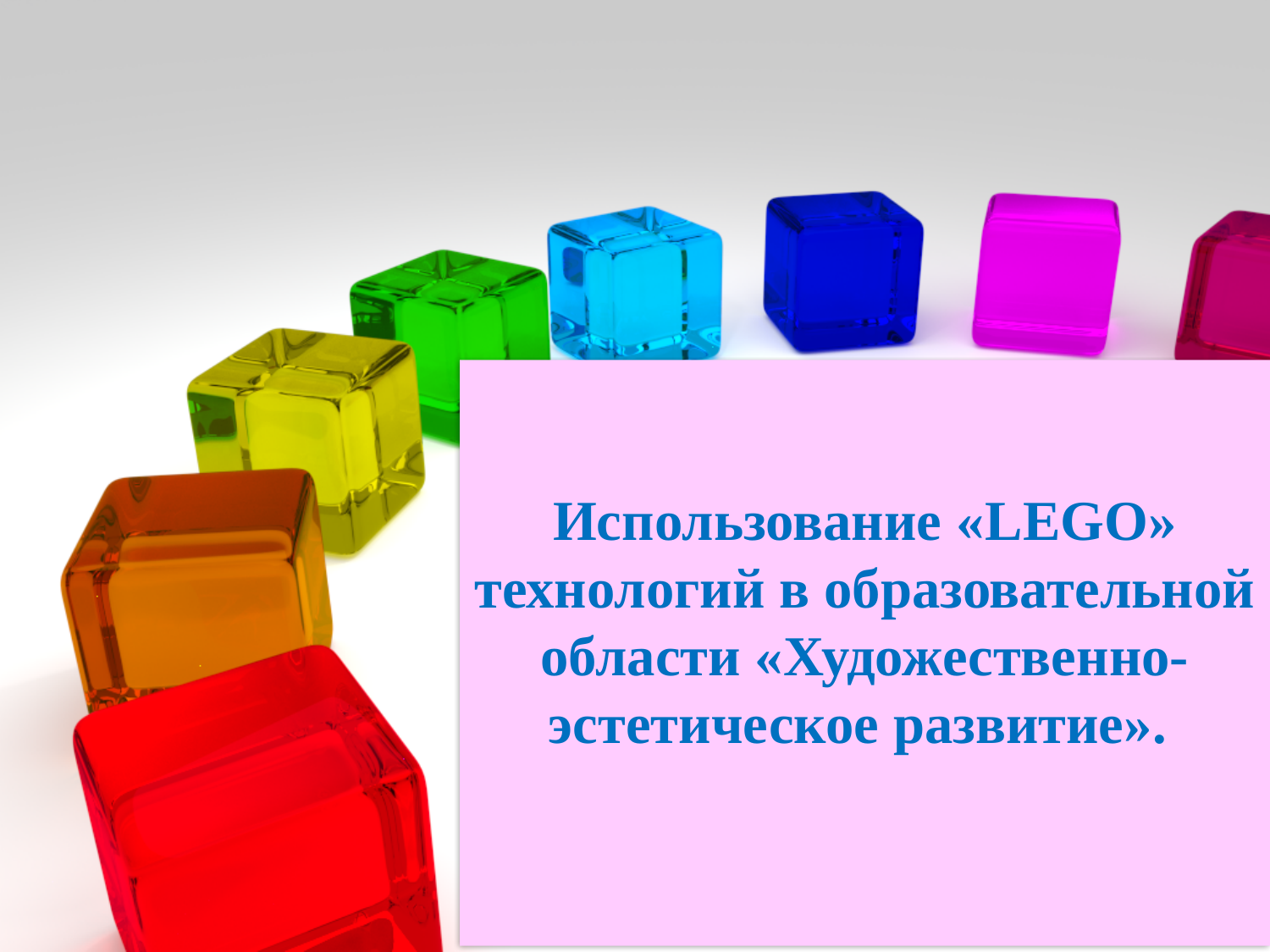

# Использование «LEGO» технологий в образовательной области «Художественно-эстетическое развитие».